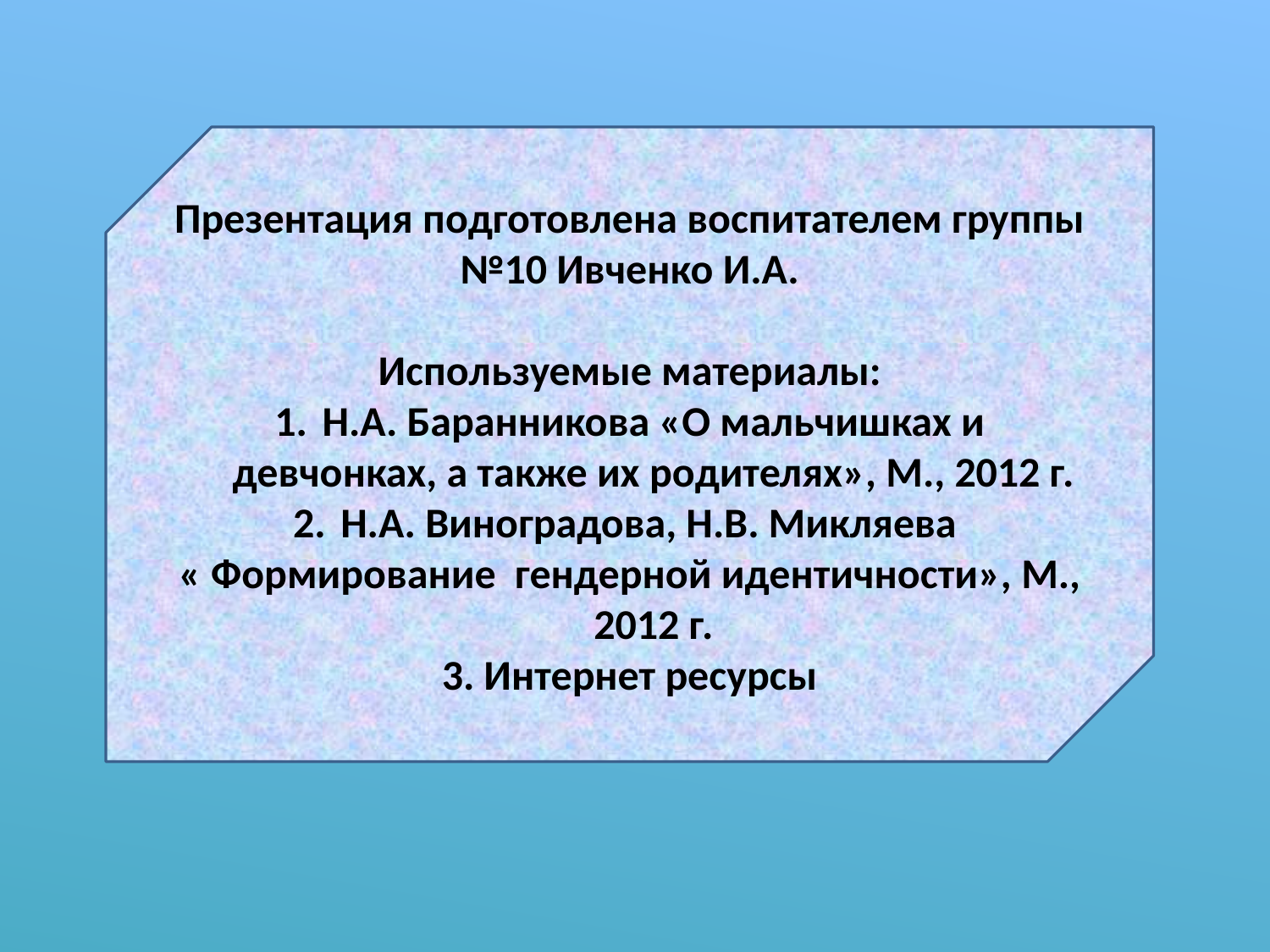

Презентация подготовлена воспитателем группы №10 Ивченко И.А.

Используемые материалы:
Н.А. Баранникова «О мальчишках и девчонках, а также их родителях», М., 2012 г.
Н.А. Виноградова, Н.В. Микляева
« Формирование  гендерной идентичности», М., 2012 г.
3. Интернет ресурсы